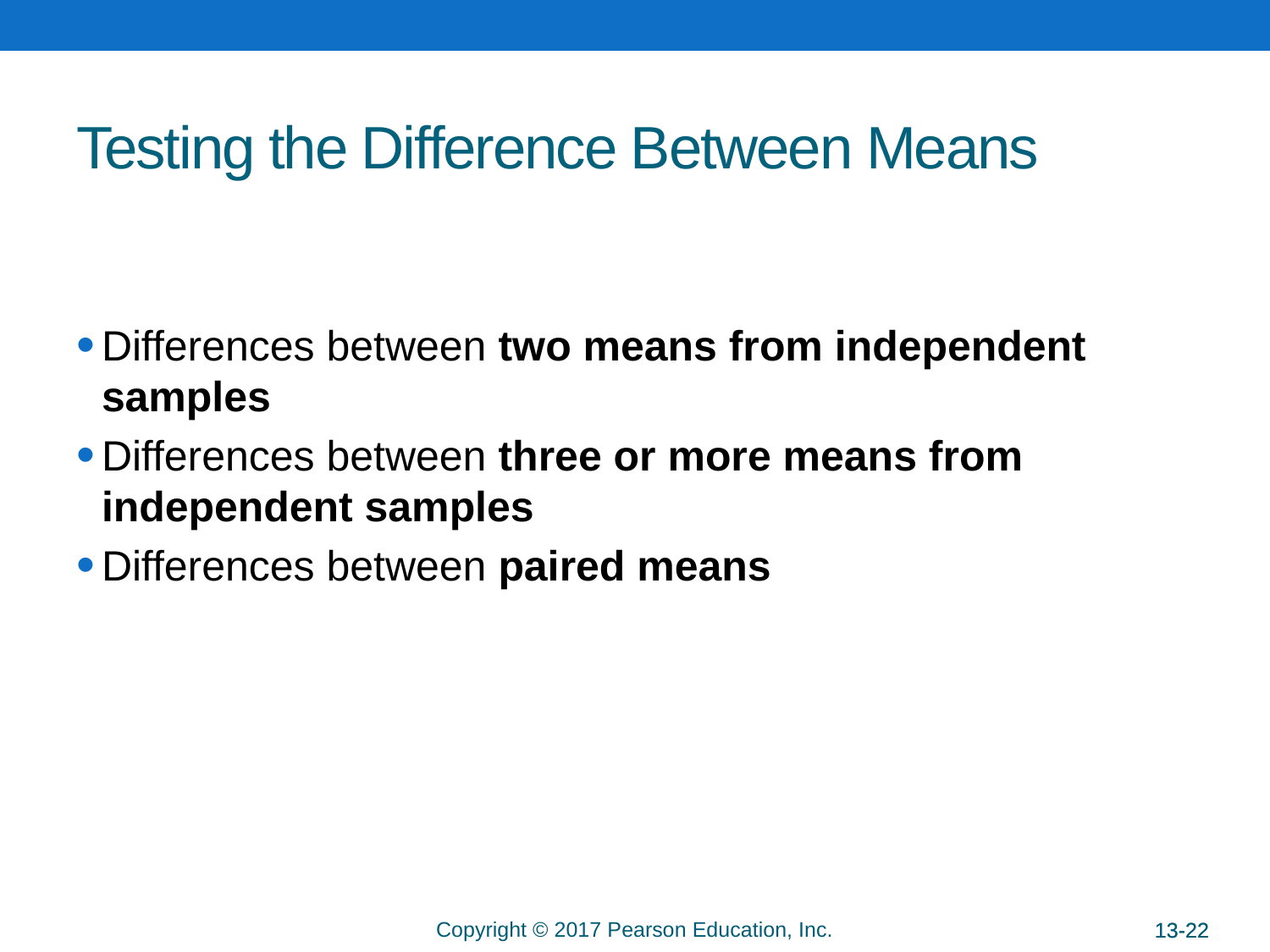

# Testing the Difference Between Means
Differences between two means from independent samples
Differences between three or more means from independent samples
Differences between paired means